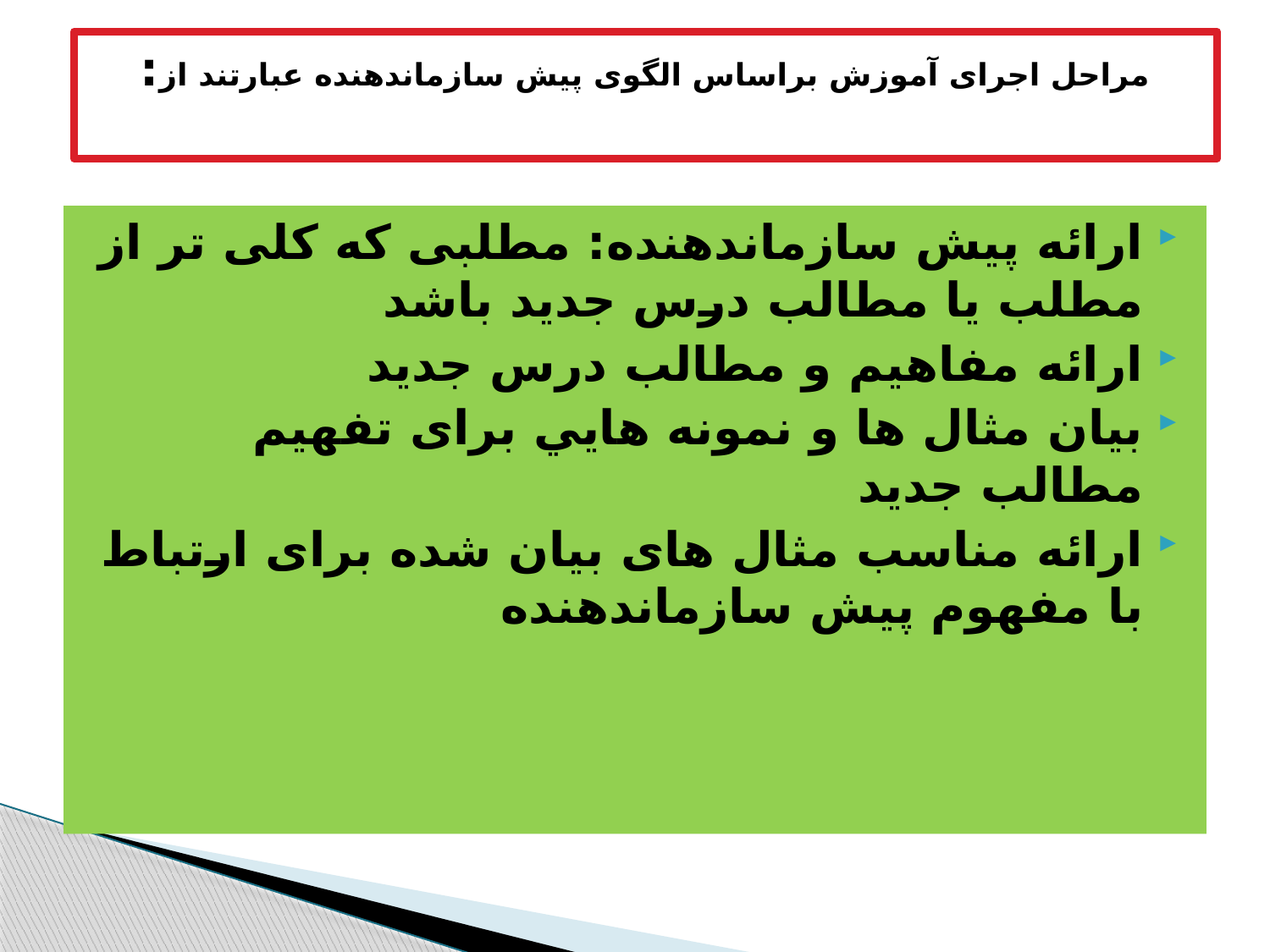

# مراحل اجرای آموزش براساس الگوی پيش سازماندهنده عبارتند از:
ارائه پيش سازماندهنده: مطلبی که کلی تر از مطلب يا مطالب درس جديد باشد
ارائه مفاهيم و مطالب درس جديد
بيان مثال ها و نمونه هايي برای تفهيم مطالب جديد
ارائه مناسب مثال های بيان شده برای ارتباط با مفهوم پيش سازماندهنده